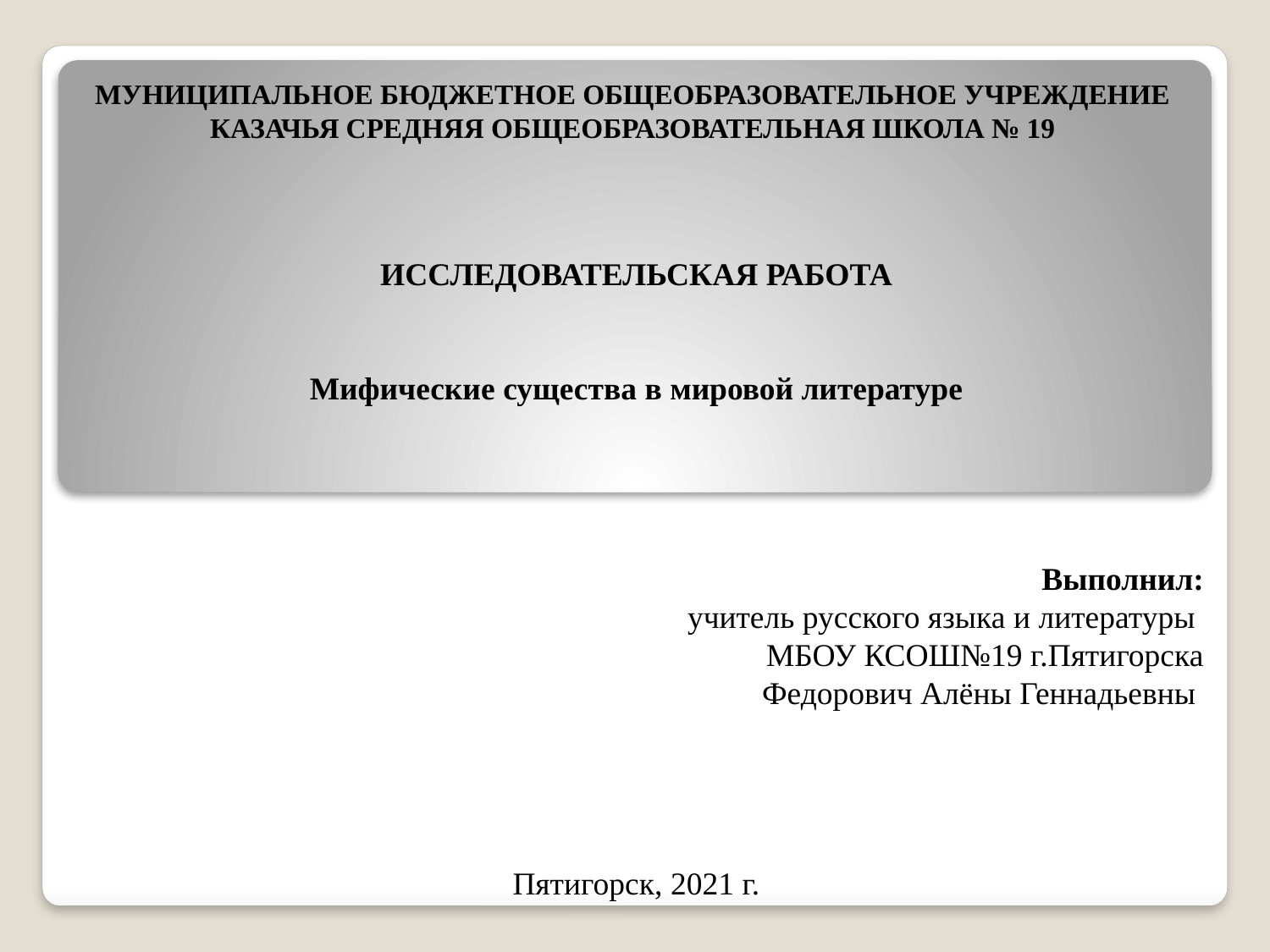

МУНИЦИПАЛЬНОЕ БЮДЖЕТНОЕ ОБЩЕОБРАЗОВАТЕЛЬНОЕ УЧРЕЖДЕНИЕ
КАЗАЧЬЯ СРЕДНЯЯ ОБЩЕОБРАЗОВАТЕЛЬНАЯ ШКОЛА № 19

ИССЛЕДОВАТЕЛЬСКАЯ РАБОТА

Мифические существа в мировой литературе

Выполнил:
учитель русского языка и литературы
МБОУ КСОШ№19 г.Пятигорска
Федорович Алёны Геннадьевны

Пятигорск, 2021 г.